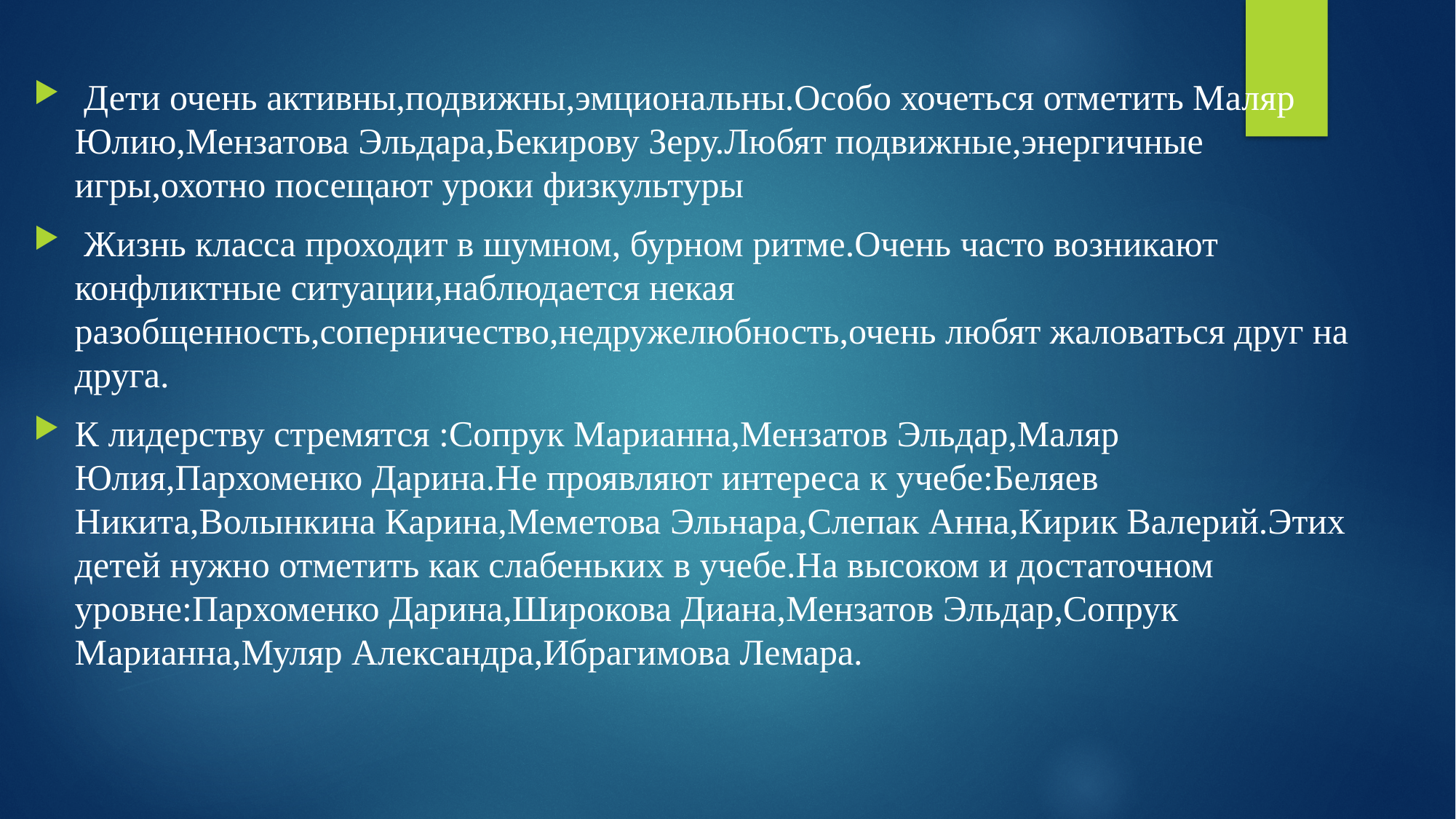

Дети очень активны,подвижны,эмциональны.Особо хочеться отметить Маляр Юлию,Мензатова Эльдара,Бекирову Зеру.Любят подвижные,энергичные игры,охотно посещают уроки физкультуры
 Жизнь класса проходит в шумном, бурном ритме.Очень часто возникают конфликтные ситуации,наблюдается некая разобщенность,соперничество,недружелюбность,очень любят жаловаться друг на друга.
К лидерству стремятся :Сопрук Марианна,Мензатов Эльдар,Маляр Юлия,Пархоменко Дарина.Не проявляют интереса к учебе:Беляев Никита,Волынкина Карина,Меметова Эльнара,Слепак Анна,Кирик Валерий.Этих детей нужно отметить как слабеньких в учебе.На высоком и достаточном уровне:Пархоменко Дарина,Широкова Диана,Мензатов Эльдар,Сопрук Марианна,Муляр Александра,Ибрагимова Лемара.